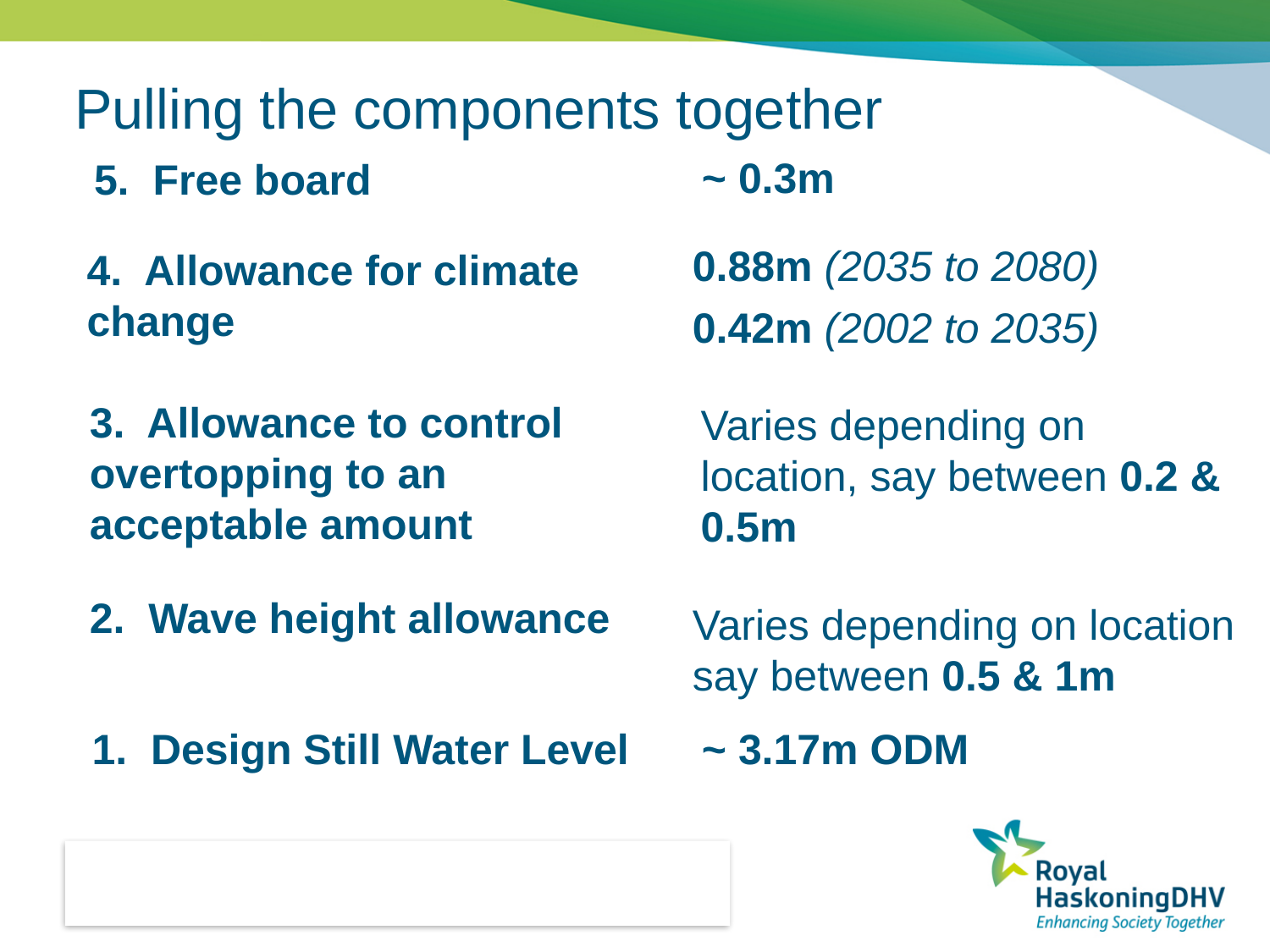

# Pulling the components together
~ 0.3m
5.  Free board
0.88m (2035 to 2080)
4.  Allowance for climate change
0.42m (2002 to 2035)
3.  Allowance to control overtopping to an acceptable amount
Varies depending on location, say between 0.2 & 0.5m
2.  Wave height allowance
Varies depending on location say between 0.5 & 1m
1.  Design Still Water Level
~ 3.17m ODM